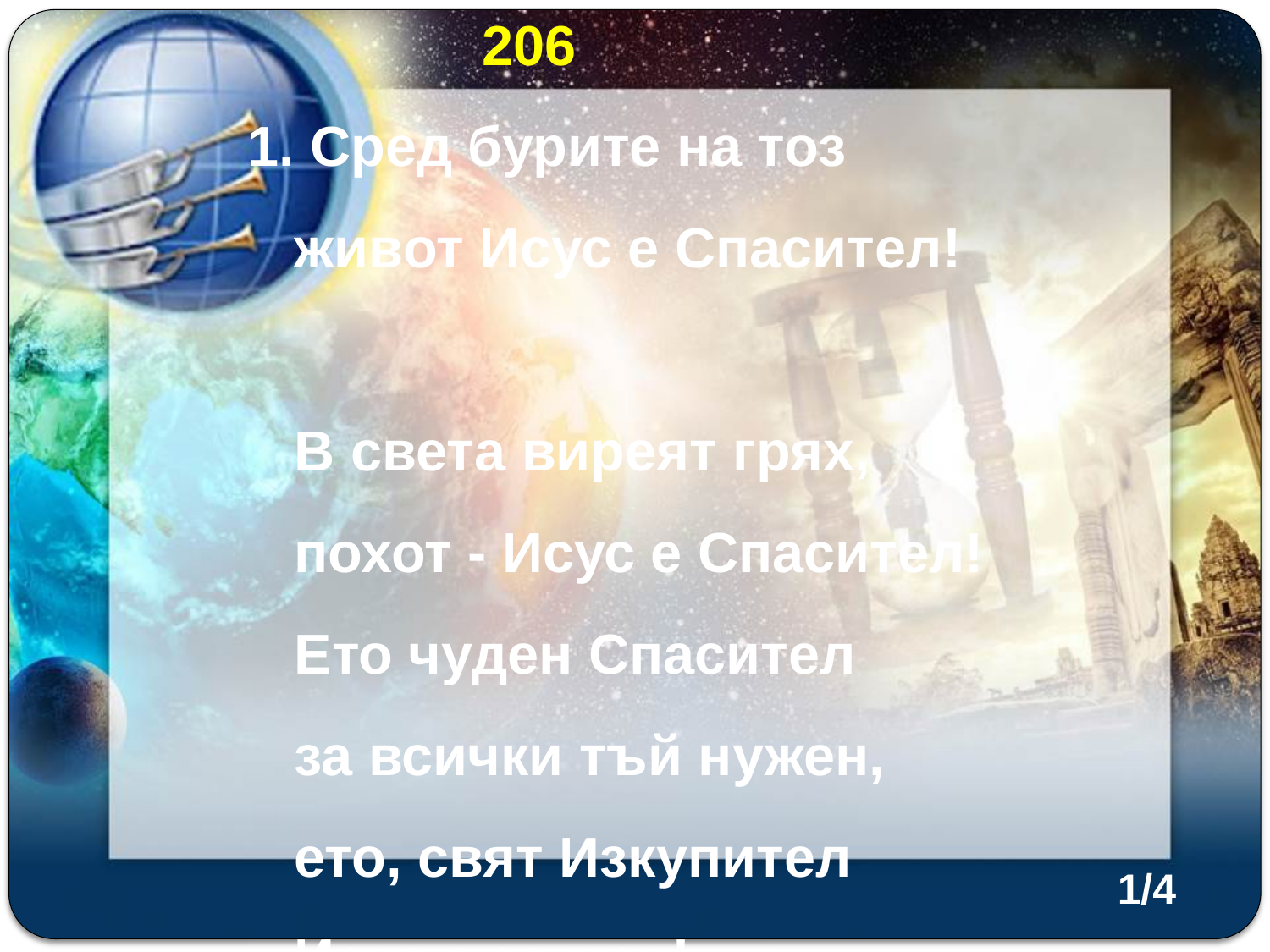

206
1. Сред бурите на тоз
   живот Исус е Спасител!
   В света виреят грях,
   похот - Исус е Спасител!
   Ето чуден Спасител
   за всички тъй нужен,
   ето, свят Изкупител
   Исус е за мен!
1/4